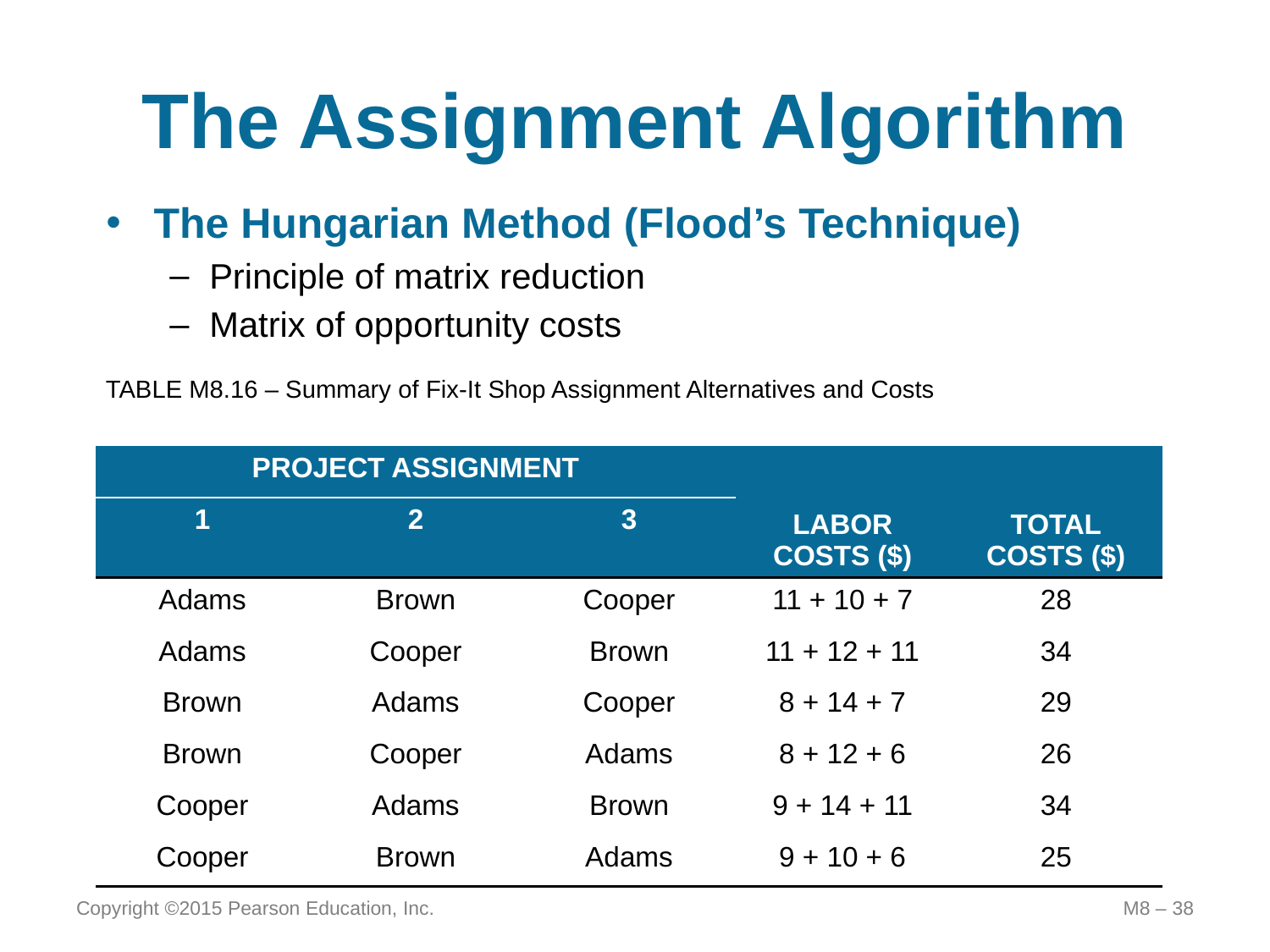

# The Assignment Algorithm
The Hungarian Method (Flood’s Technique)
Principle of matrix reduction
Matrix of opportunity costs
TABLE M8.16 – Summary of Fix-It Shop Assignment Alternatives and Costs
| PROJECT ASSIGNMENT |  |  | LABOR COSTS ($) | TOTAL COSTS ($) |
| --- | --- | --- | --- | --- |
| 1 | 2 | 3 |  |  |
| Adams | Brown | Cooper | 11 + 10 + 7 | 28 |
| Adams | Cooper | Brown | 11 + 12 + 11 | 34 |
| Brown | Adams | Cooper | 8 + 14 + 7 | 29 |
| Brown | Cooper | Adams | 8 + 12 + 6 | 26 |
| Cooper | Adams | Brown | 9 + 14 + 11 | 34 |
| Cooper | Brown | Adams | 9 + 10 + 6 | 25 |
Copyright ©2015 Pearson Education, Inc.
M8 – 38